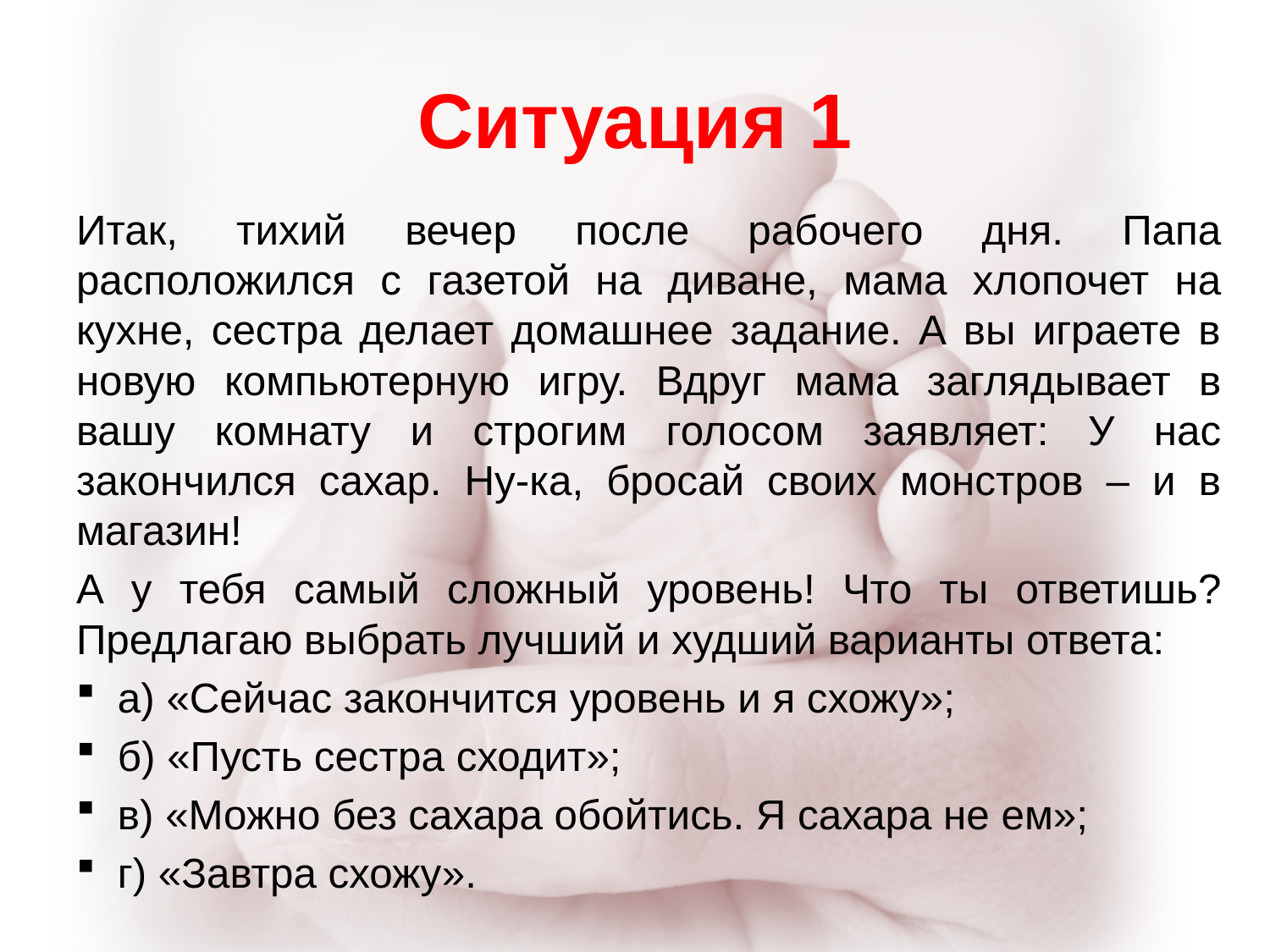

# Ситуация 1
Итак, тихий вечер после рабочего дня. Папа расположился с газетой на диване, мама хлопочет на кухне, сестра делает домашнее задание. А вы играете в новую компьютерную игру. Вдруг мама заглядывает в вашу комнату и строгим голосом заявляет: У нас закончился сахар. Ну-ка, бросай своих монстров – и в магазин!
А у тебя самый сложный уровень! Что ты ответишь? Предлагаю выбрать лучший и худший варианты ответа:
а) «Сейчас закончится уровень и я схожу»;
б) «Пусть сестра сходит»;
в) «Можно без сахара обойтись. Я сахара не ем»;
г) «Завтра схожу».